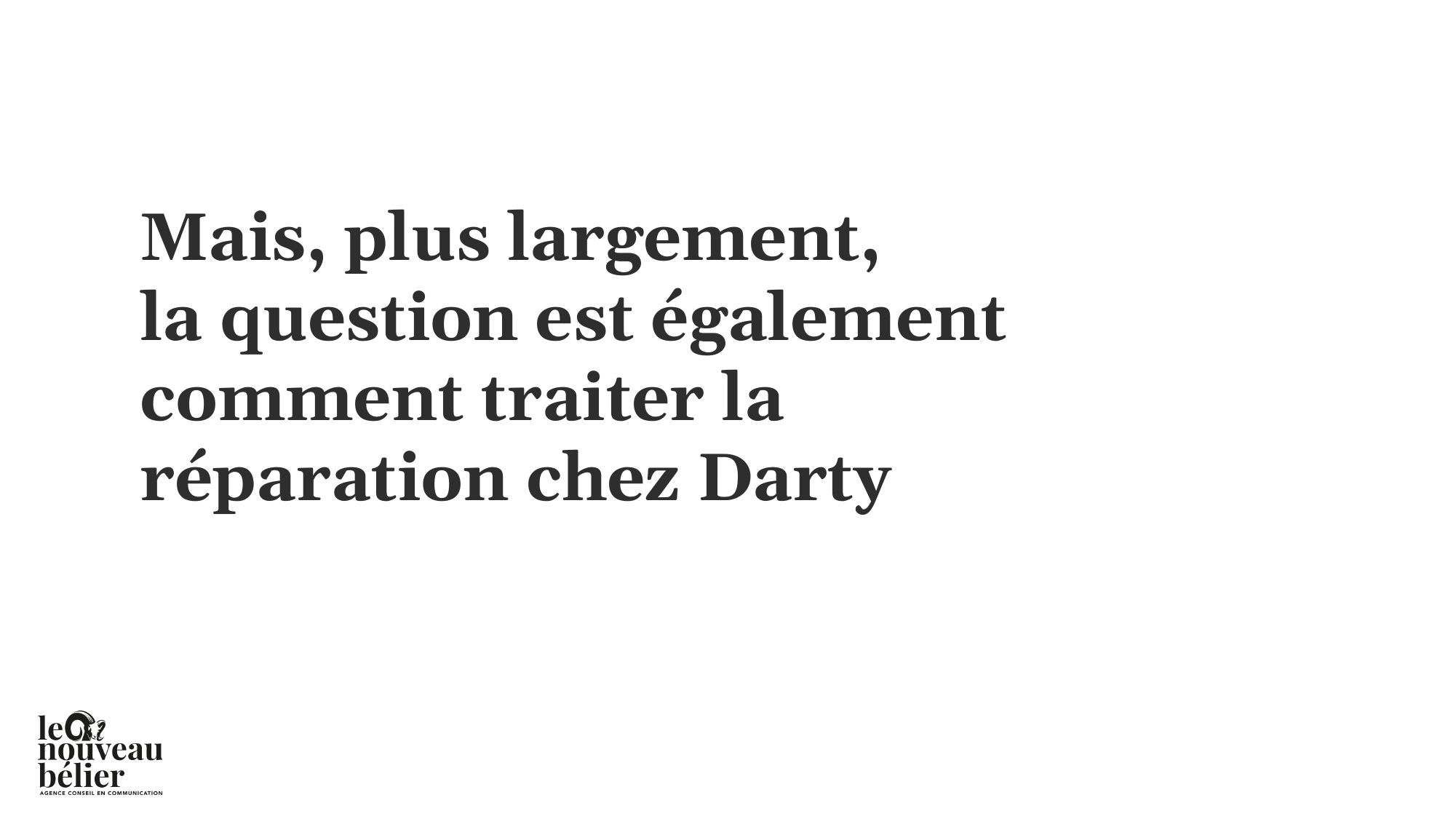

# Mais, plus largement, la question est également comment traiter la réparation chez Darty